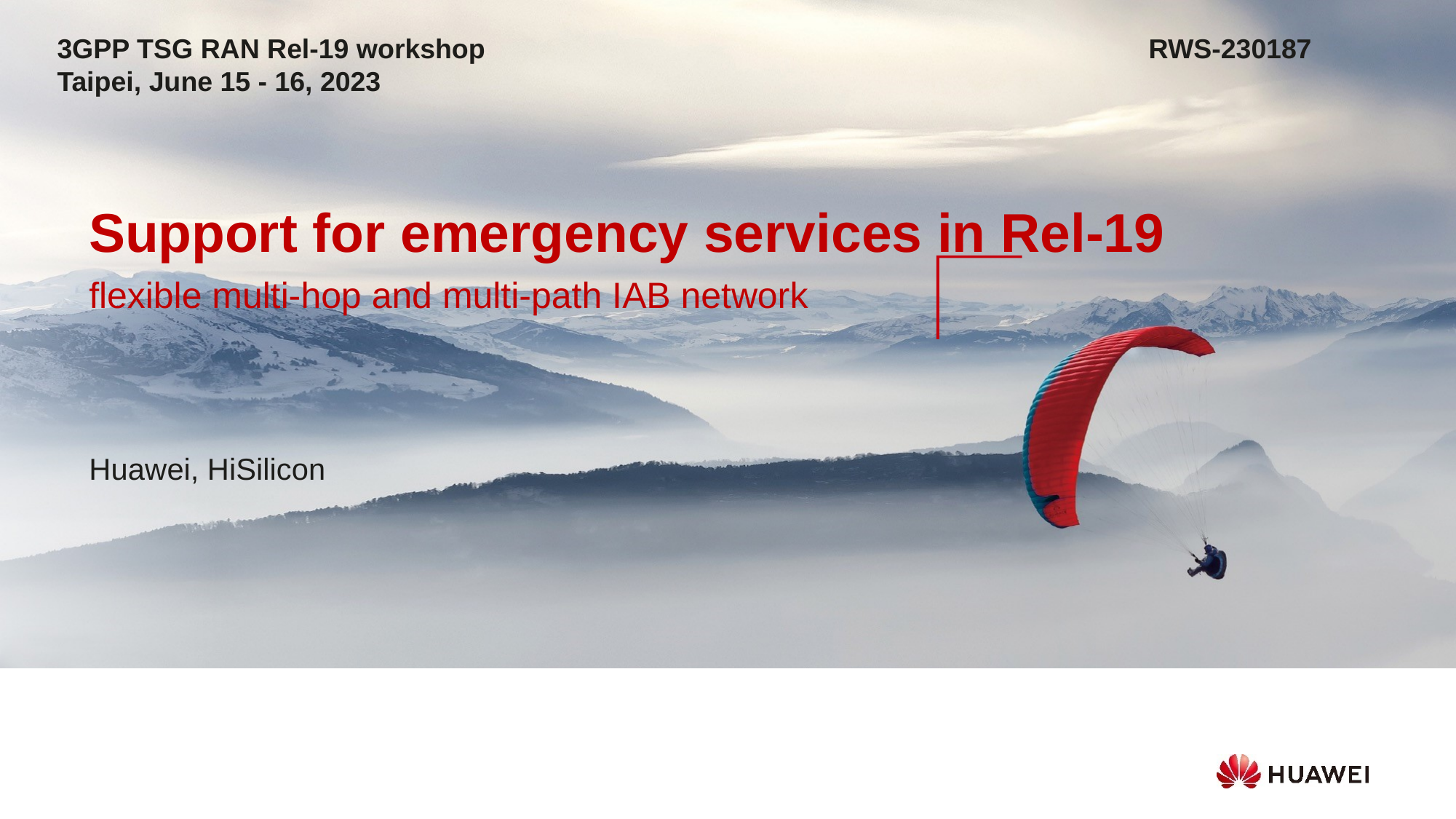

3GPP TSG RAN Rel-19 workshop							RWS-230187
Taipei, June 15 - 16, 2023
Support for emergency services in Rel-19
flexible multi-hop and multi-path IAB network

Huawei, HiSilicon